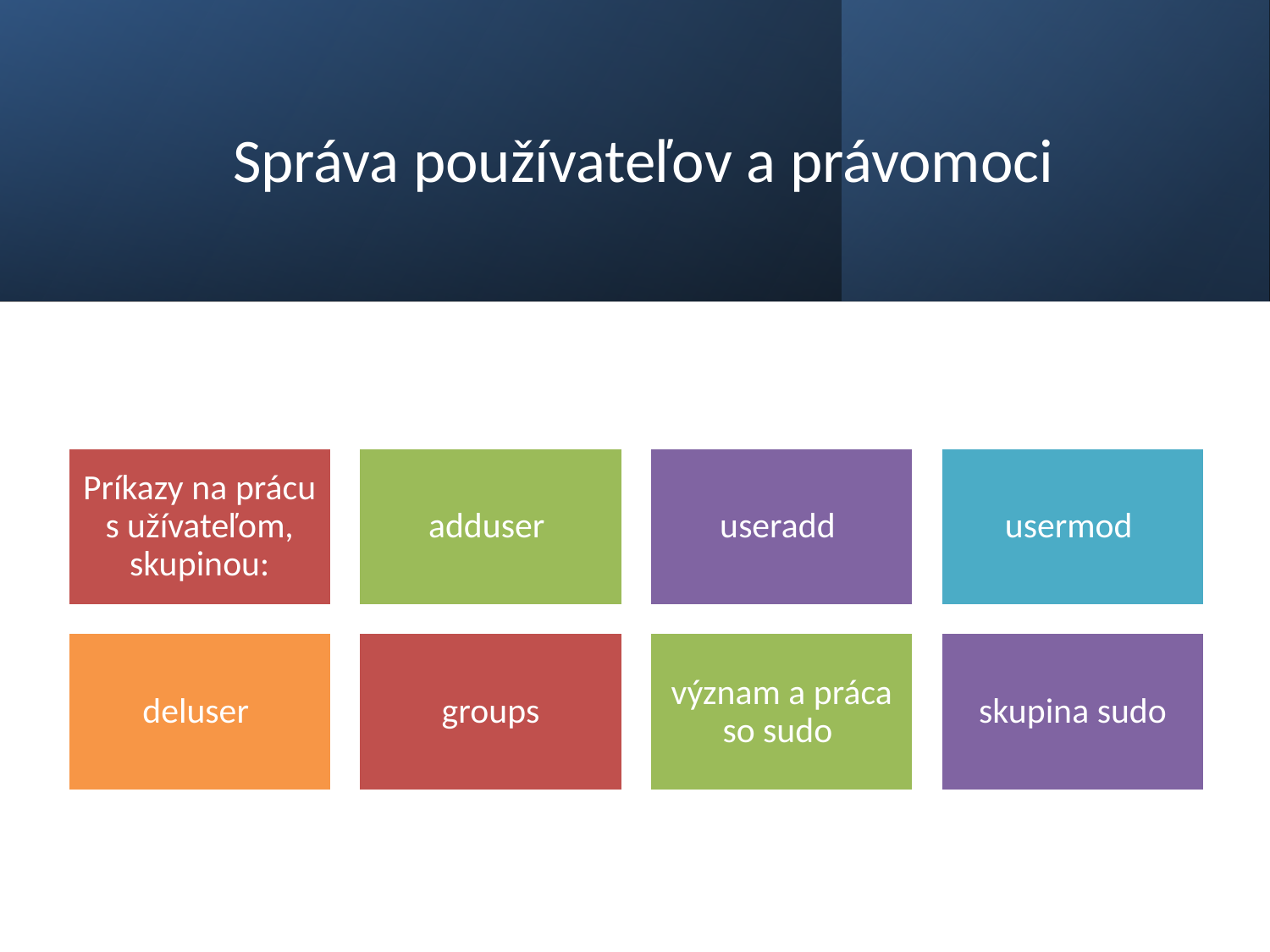

# Správa používateľov a právomoci
Príkazy na prácu s užívateľom, skupinou:
adduser
useradd
usermod
deluser
groups
význam a práca so sudo
skupina sudo